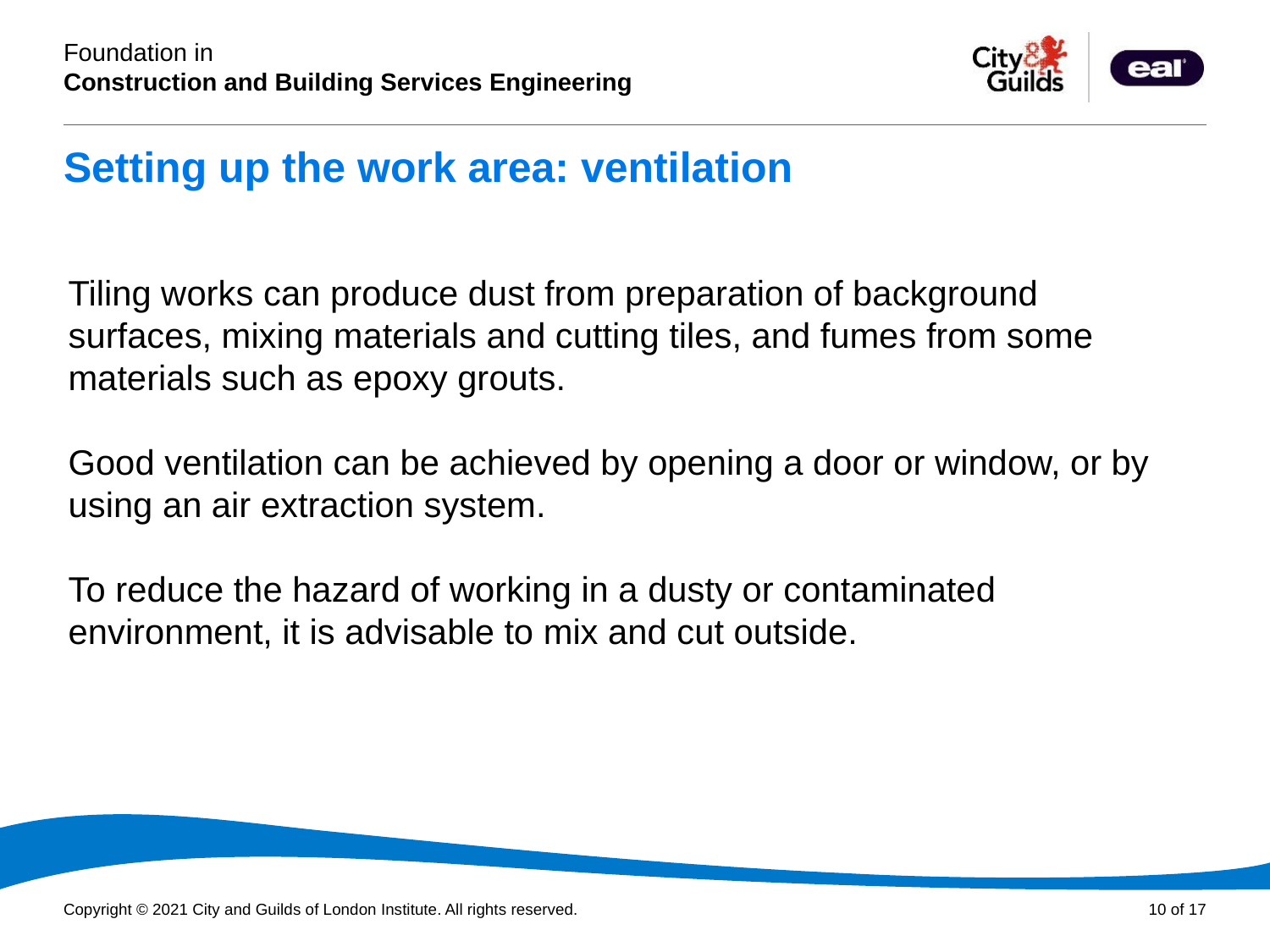

# Setting up the work area: ventilation
Tiling works can produce dust from preparation of background surfaces, mixing materials and cutting tiles, and fumes from some materials such as epoxy grouts.
Good ventilation can be achieved by opening a door or window, or by using an air extraction system.

To reduce the hazard of working in a dusty or contaminated environment, it is advisable to mix and cut outside.